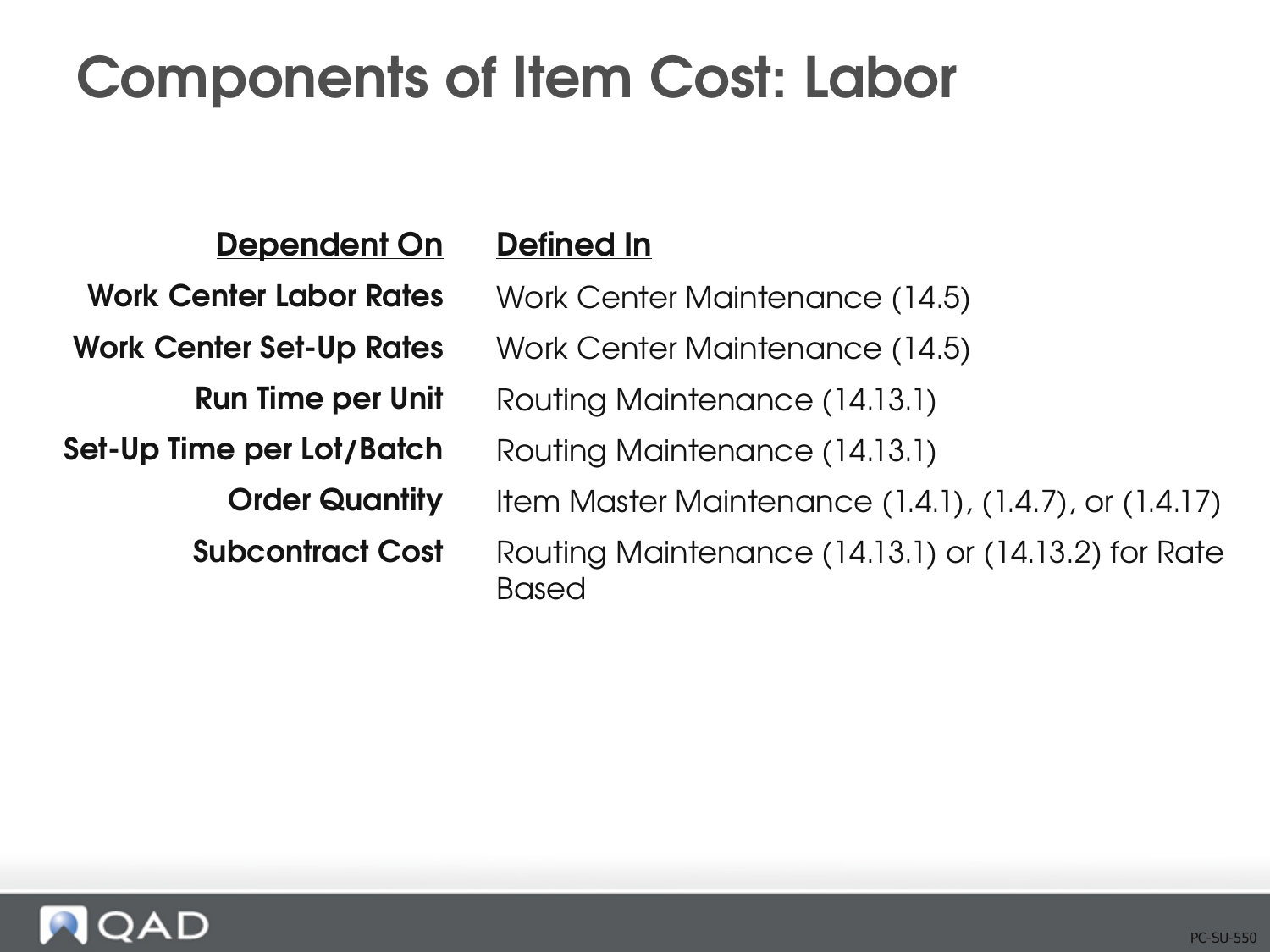

# Components of Item Cost: Labor
Dependent On
Defined In
Work Center Labor Rates
Work Center Set-Up Rates
Run Time per Unit
Set-Up Time per Lot/Batch
Order Quantity
Subcontract Cost
Work Center Maintenance (14.5)
Work Center Maintenance (14.5)
Routing Maintenance (14.13.1)
Routing Maintenance (14.13.1)
Item Master Maintenance (1.4.1), (1.4.7), or (1.4.17)
Routing Maintenance (14.13.1) or (14.13.2) for Rate Based
PC-SU-550